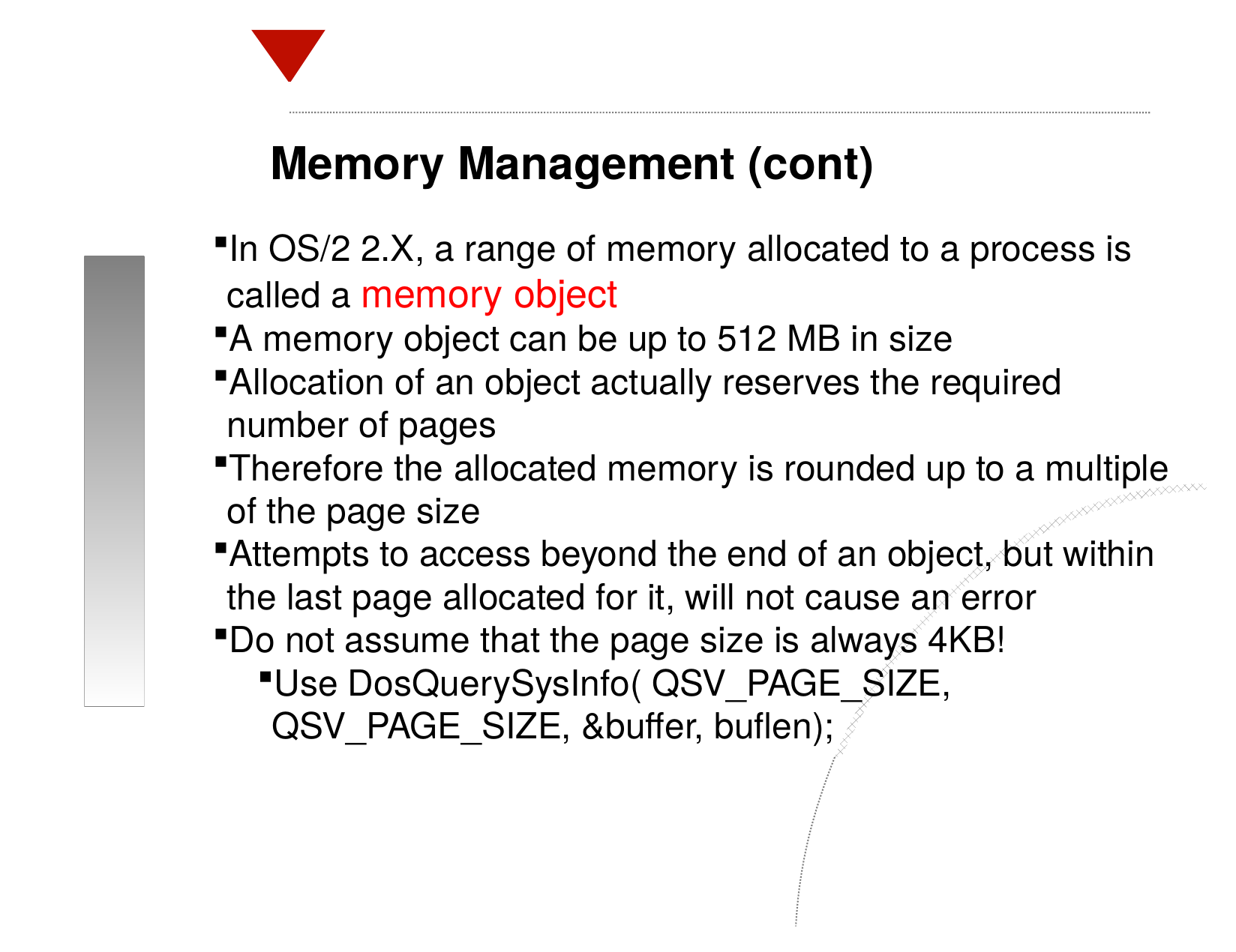

Memory Management (cont)
In OS/2 2.X, a range of memory allocated to a process is called a memory object
A memory object can be up to 512 MB in size
Allocation of an object actually reserves the required number of pages
Therefore the allocated memory is rounded up to a multiple of the page size
Attempts to access beyond the end of an object, but within the last page allocated for it, will not cause an error
Do not assume that the page size is always 4KB!
Use DosQuerySysInfo( QSV_PAGE_SIZE, QSV_PAGE_SIZE, &buffer, buflen);